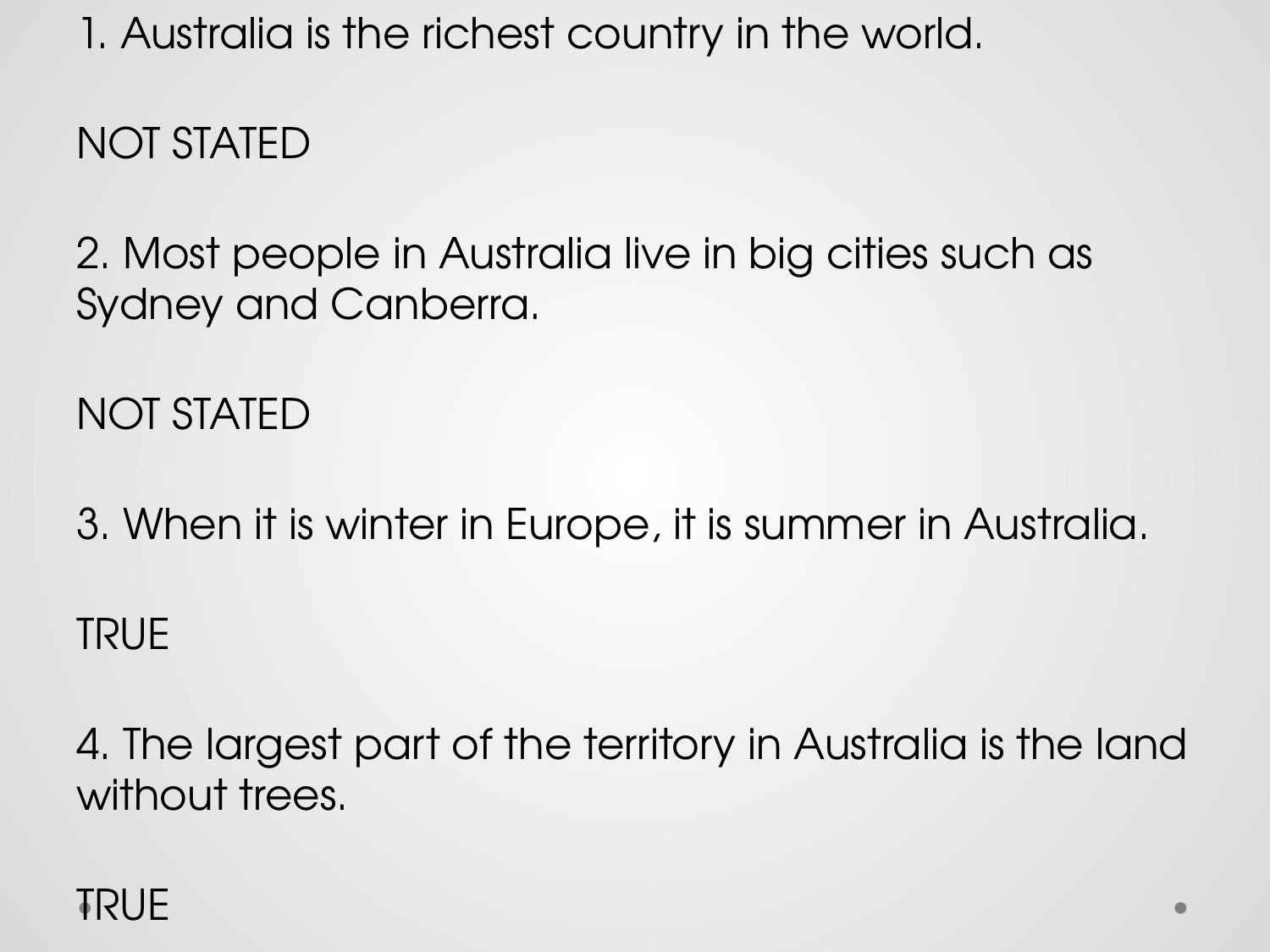

#
1. Australia is the richest country in the world.
NOT STATED
2. Most people in Australia live in big cities such as Sydney and Canberra.
NOT STATED
3. When it is winter in Europe, it is summer in Australia.
TRUE
4. The largest part of the territory in Australia is the land without trees.
TRUE